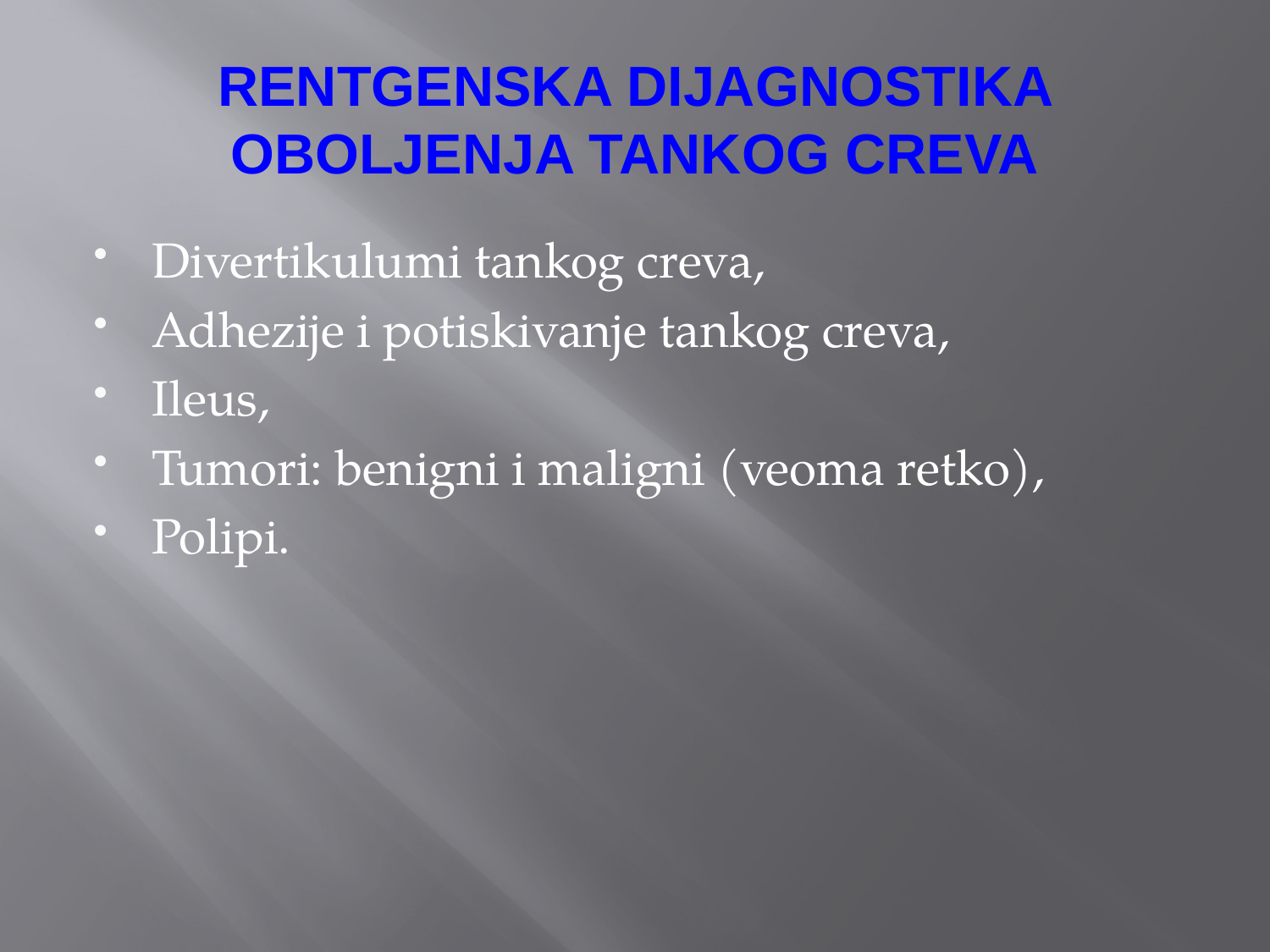

# RENTGENSKA DIJAGNOSTIKA OBOLJENJA TANKOG CREVA
Divertikulumi tankog creva,
Adhezije i potiskivanje tankog creva,
Ileus,
Tumori: benigni i maligni (veoma retko),
Polipi.